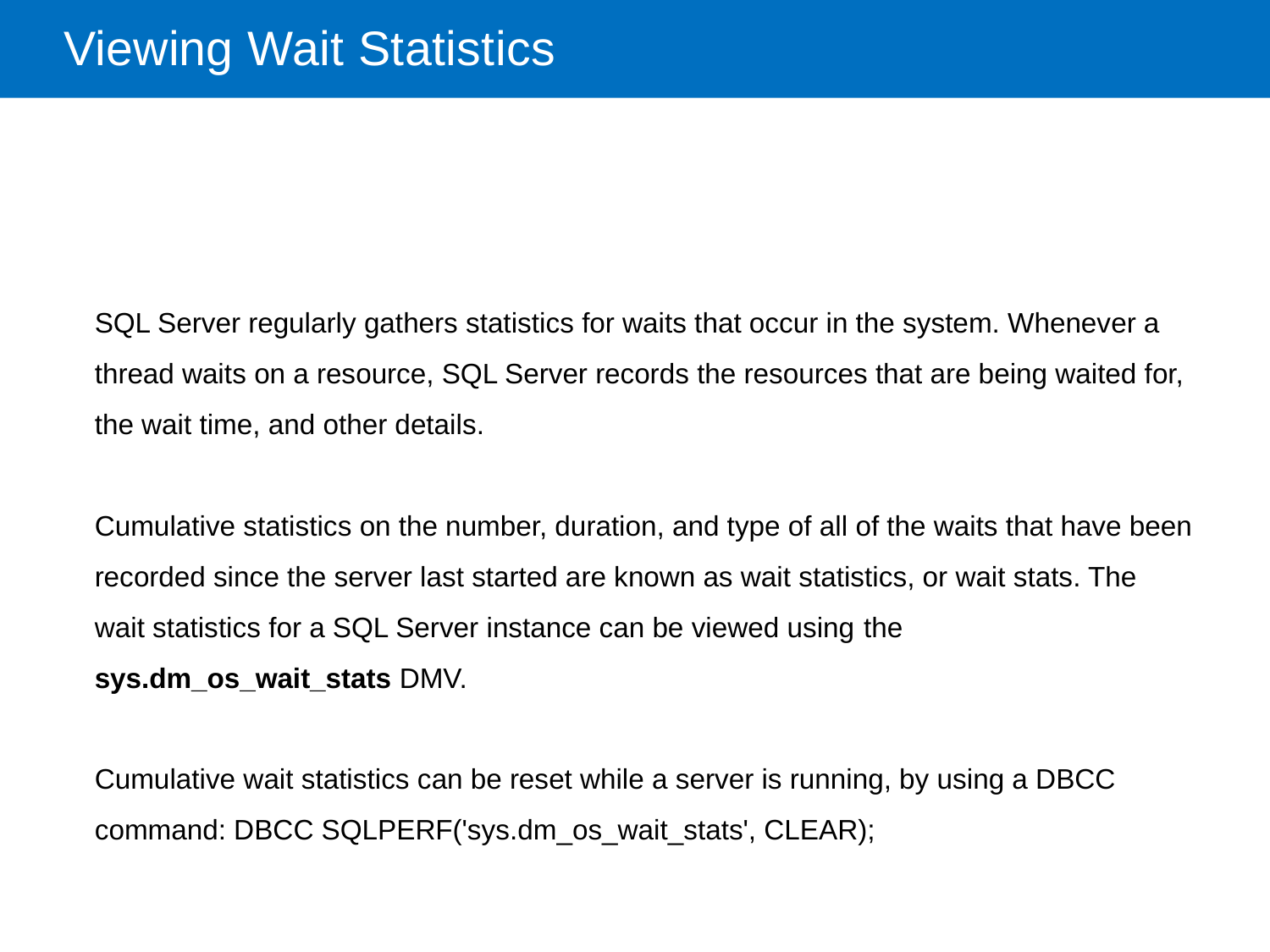

Viewing Wait Statistics
SQL Server regularly gathers statistics for waits that occur in the system. Whenever a thread waits on a resource, SQL Server records the resources that are being waited for, the wait time, and other details.

Cumulative statistics on the number, duration, and type of all of the waits that have been recorded since the server last started are known as wait statistics, or wait stats. The wait statistics for a SQL Server instance can be viewed using the sys.dm_os_wait_stats DMV.

Cumulative wait statistics can be reset while a server is running, by using a DBCC command: DBCC SQLPERF('sys.dm_os_wait_stats', CLEAR);